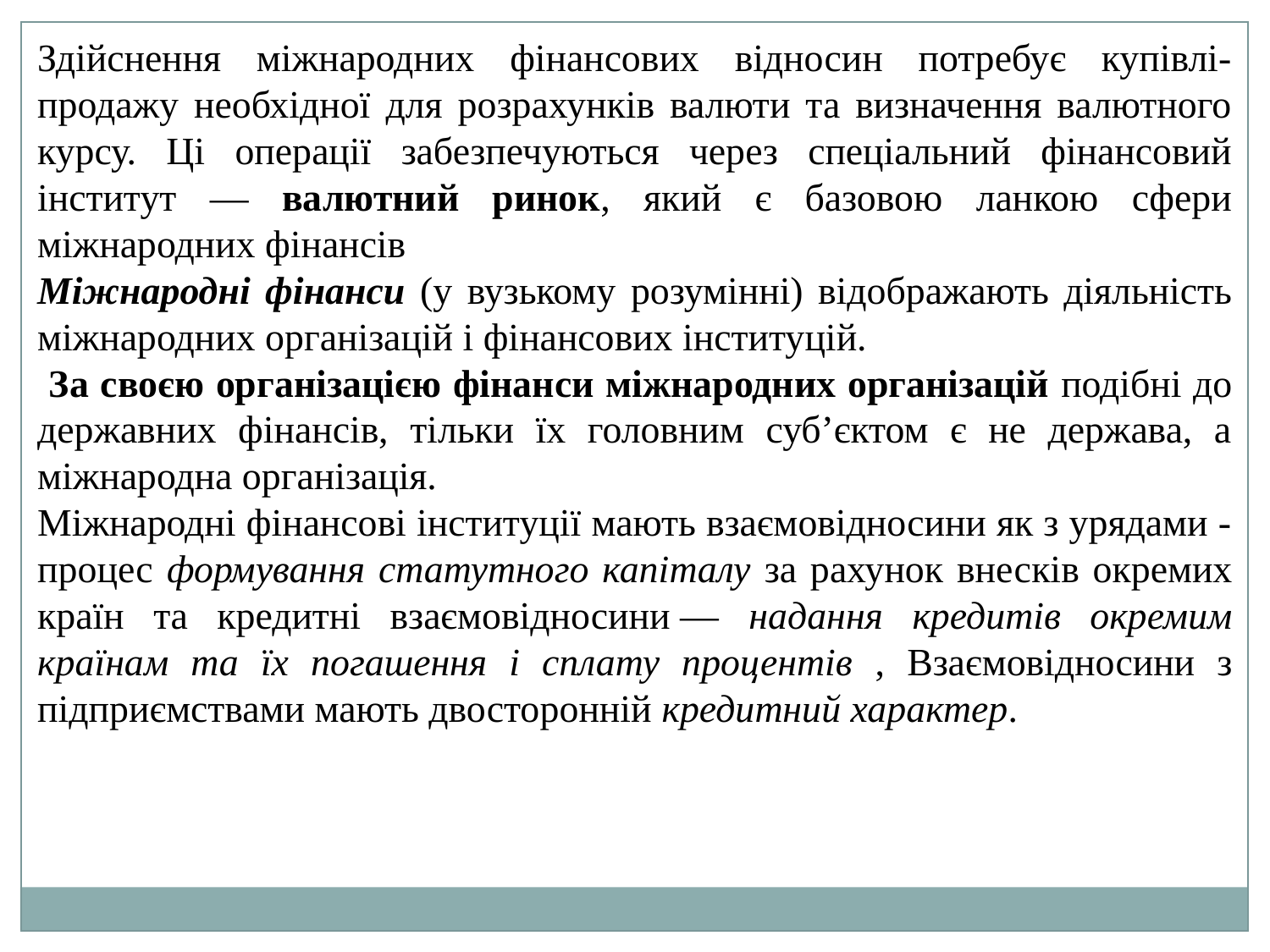

Здійснення міжнародних фінансових відносин потребує купівлі-продажу необхідної для розрахунків валюти та визначення валютного курсу. Ці операції забезпечуються через спеціальний фінансовий інститут — валютний ринок, який є базовою ланкою сфери міжнародних фінансів
Міжнародні фінанси (у вузькому розумінні) відображають діяльність міжнародних організацій і фінансових інституцій.
 За своєю організацією фінанси міжнародних організацій подібні до державних фінансів, тільки їх головним суб’єктом є не держава, а міжнародна організація.
Міжнародні фінансові інституції мають взаємовідносини як з урядами - процес формування статутного капіталу за рахунок внес­ків окремих країн та кредитні взаємовідносини — надання кредитів окремим країнам та їх погашення і сплату процентів , Взаємовідносини з підприємствами мають двосторонній кредитний характер.